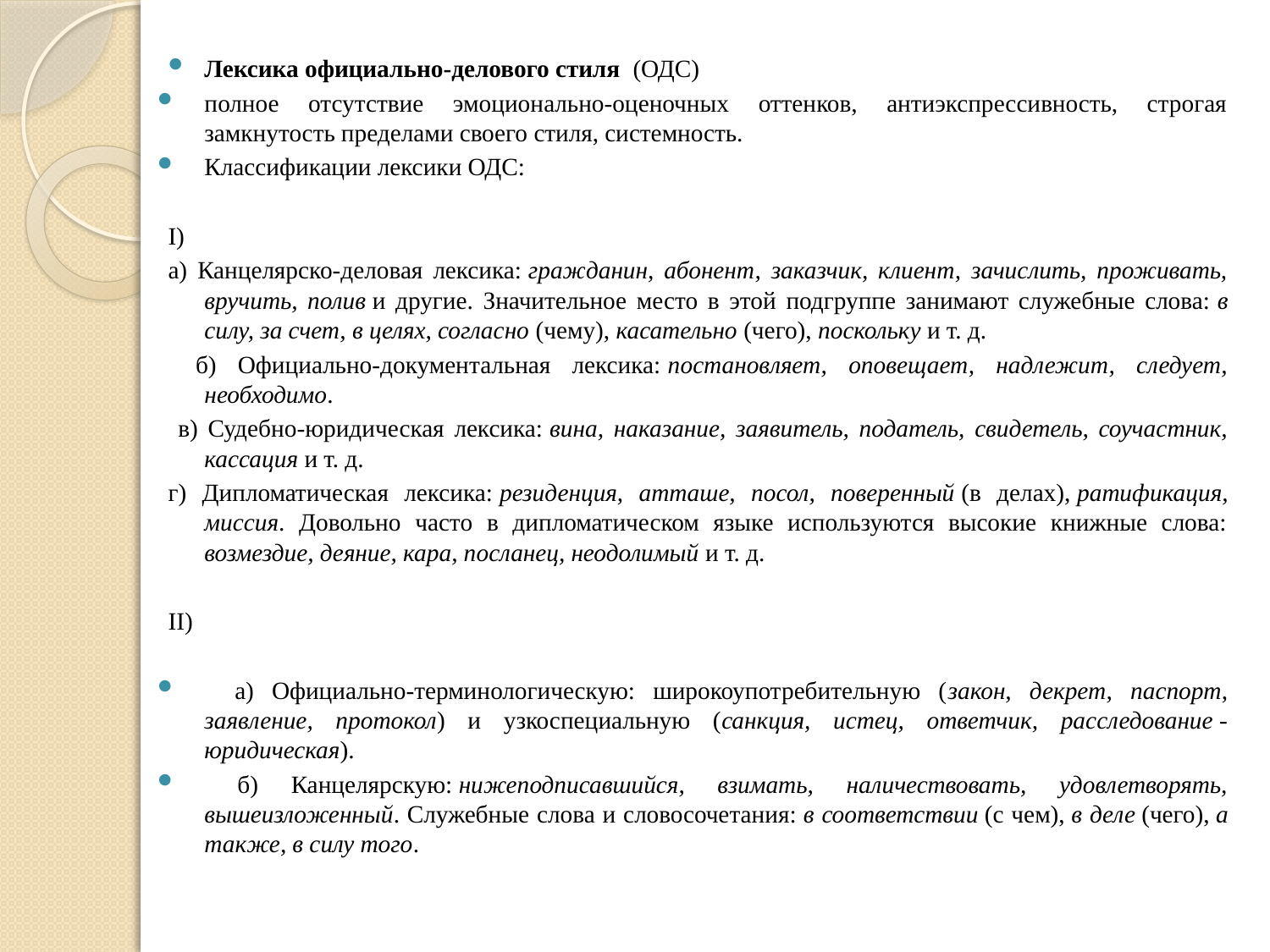

Лексика официально-делового стиля  (ОДС)
полное отсутствие эмоционально-оценочных оттенков, антиэкспрессивность, строгая замкнутость пределами своего стиля, системность.
Классификации лексики ОДС:

І)
а) Канцелярско-деловая лексика: гражданин, абонент, заказчик, клиент, зачислить, проживать, вручить, полив и другие. Значительное место в этой подгруппе занимают служебные слова: в силу, за счет, в целях, согласно (чему), касательно (чего), поскольку и т. д.
  б) Официально-документальная лексика: постановляет, оповещает, надлежит, следует, необходимо.
 в) Судебно-юридическая лексика: вина, наказание, заявитель, податель, свидетель, соучастник, кассация и т. д.
г) Дипломатическая лексика: резиденция, атташе, посол, поверенный (в делах), ратификация, миссия. Довольно часто в дипломатическом языке используются высокие книжные слова: возмездие, деяние, кара, посланец, неодолимый и т. д.

ІІ)

   а) Официально-терминологическую: широкоупотребительную (закон, декрет, паспорт, заявление, протокол) и узкоспециальную (санкция, истец, ответчик, расследование -юридическая).
 б) Канцелярскую: нижеподписавшийся, взимать, наличествовать, удовлетворять, вышеизложенный. Служебные слова и словосочетания: в соответствии (с чем), в деле (чего), а также, в силу того.